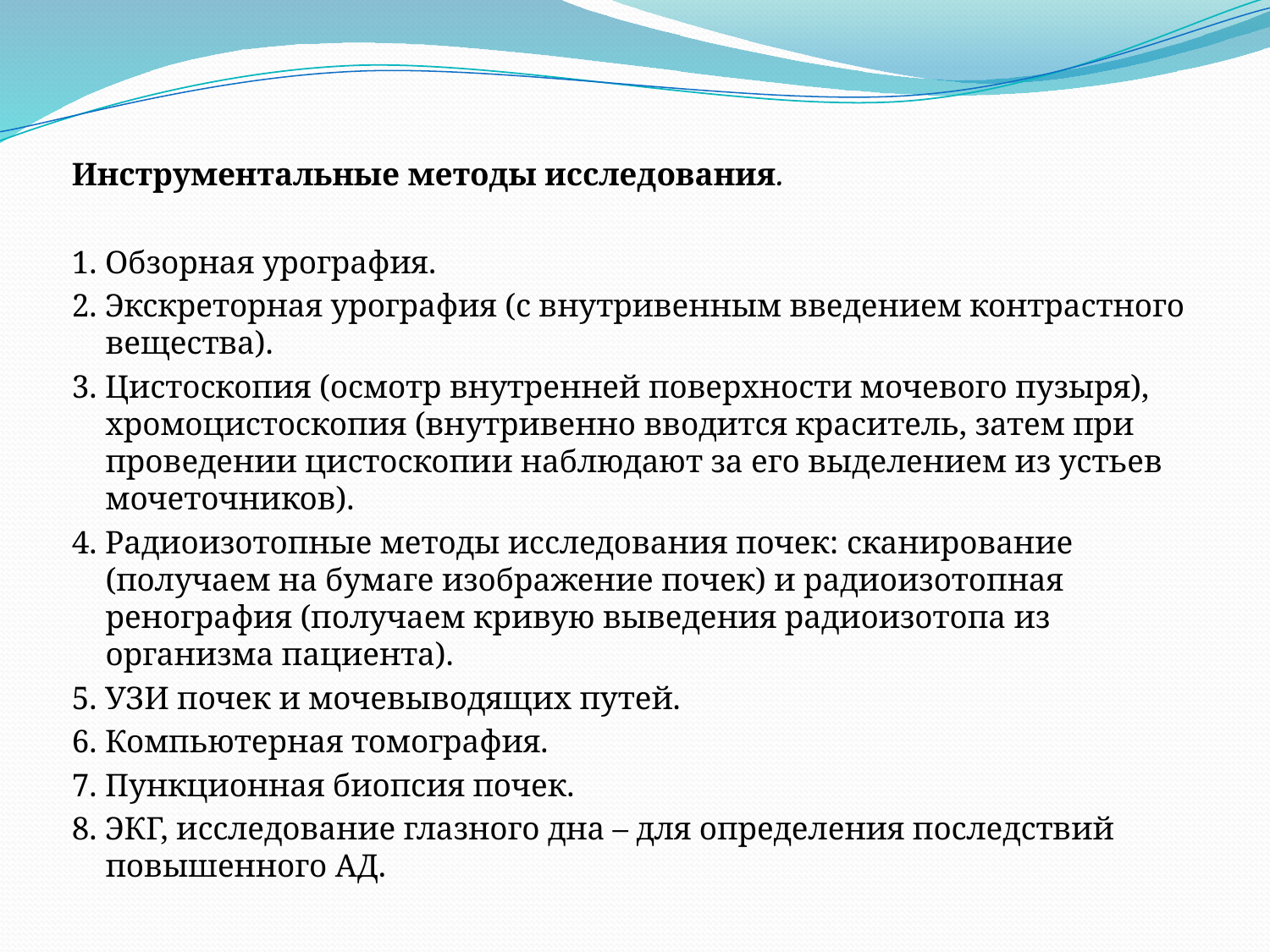

Инструментальные методы исследования.

1. Обзорная урография.
2. Экскреторная урография (с внутривенным введением контрастного вещества).
3. Цистоскопия (осмотр внутренней поверхности мочевого пузыря), хромоцистоскопия (внутривенно вводится краситель, затем при проведении цистоскопии наблюдают за его выделением из устьев мочеточников).
4. Радиоизотопные методы исследования почек: сканирование (получаем на бумаге изображение почек) и радиоизотопная ренография (получаем кривую выведения радиоизотопа из организма пациента).
5. УЗИ почек и мочевыводящих путей.
6. Компьютерная томография.
7. Пункционная биопсия почек.
8. ЭКГ, исследование глазного дна – для определения последствий повышенного АД.